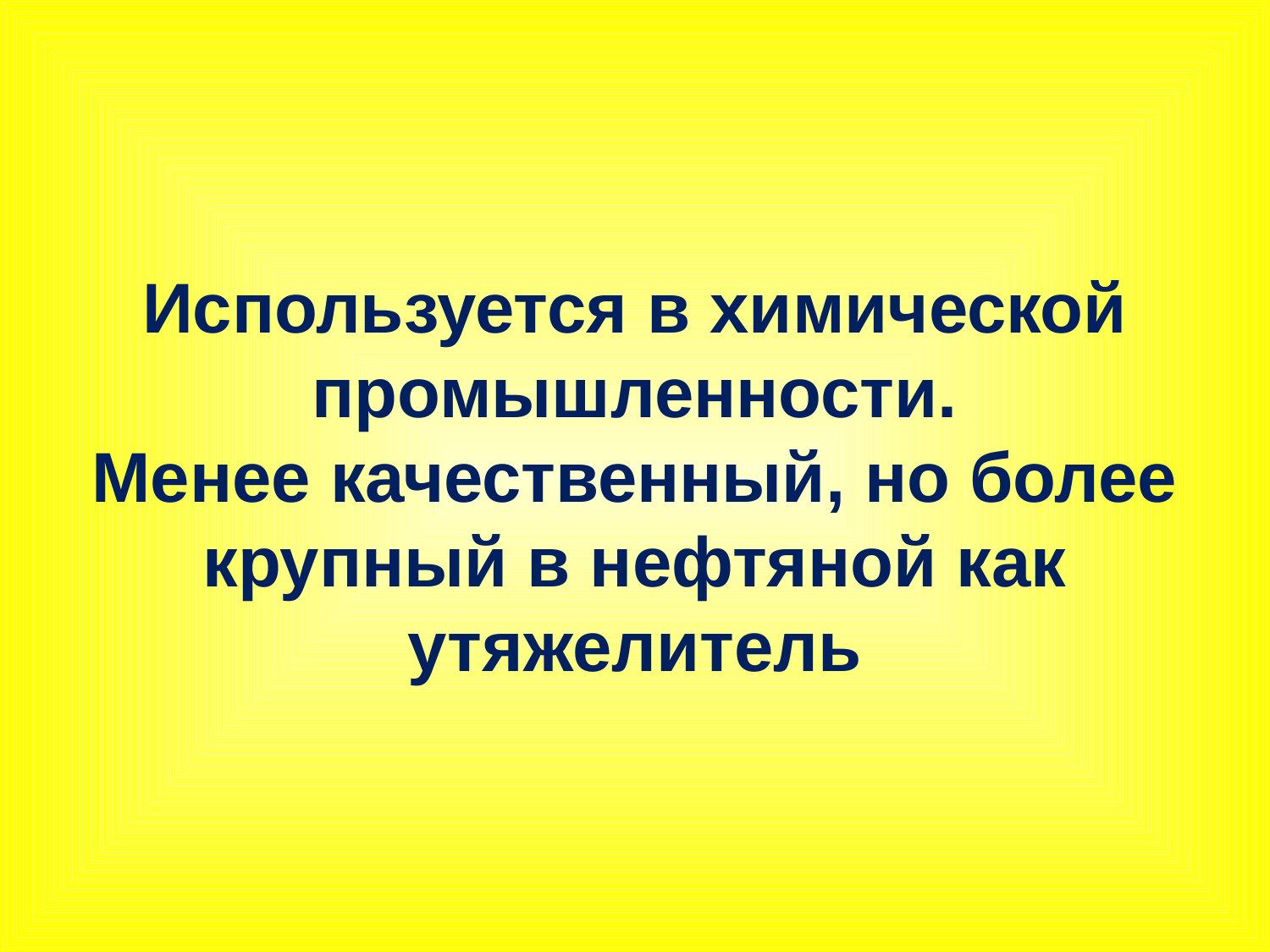

Используется в химической промышленности.
Менее качественный, но более крупный в нефтяной как утяжелитель